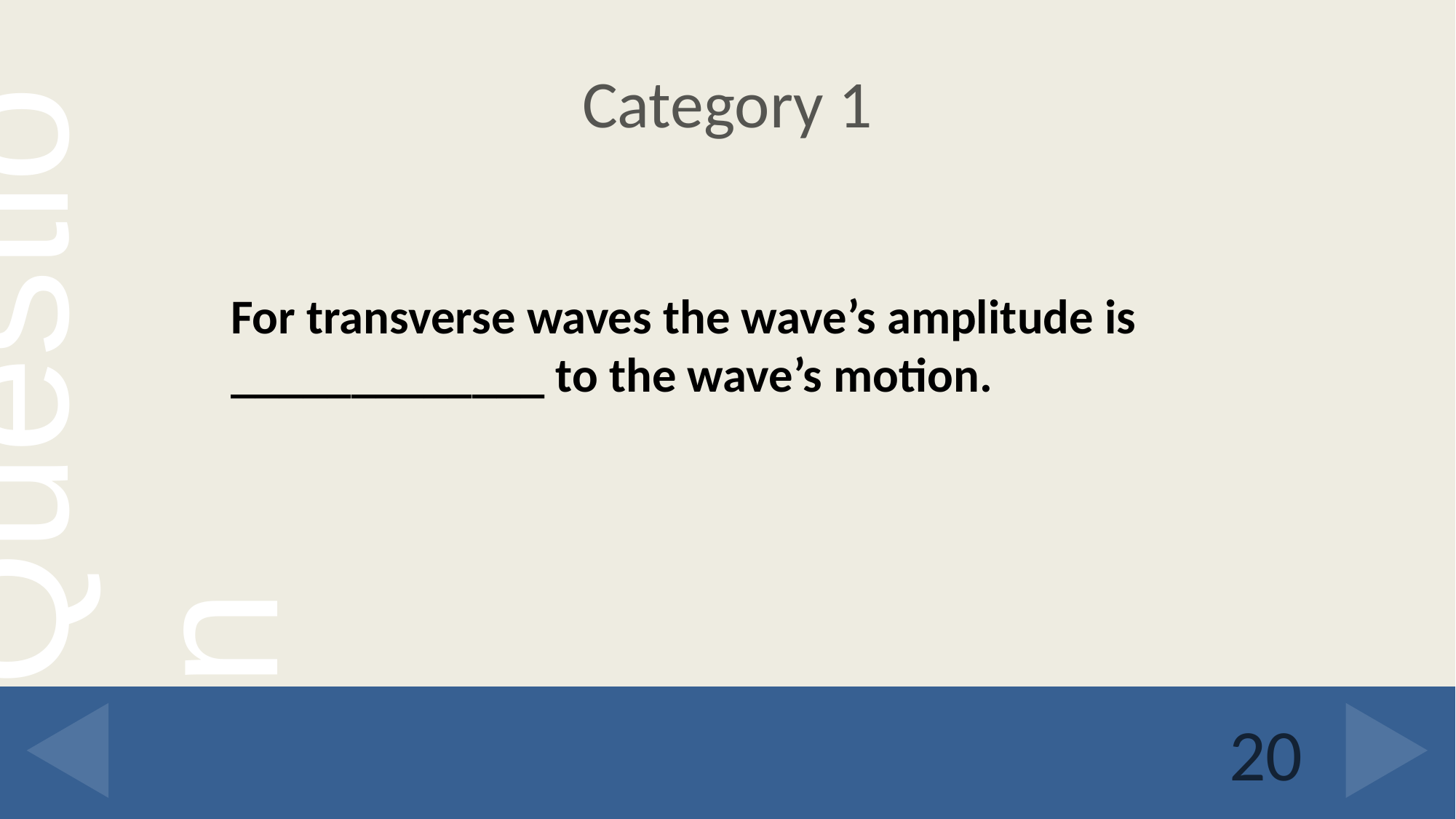

# Category 1
For transverse waves the wave’s amplitude is _____________ to the wave’s motion.
20